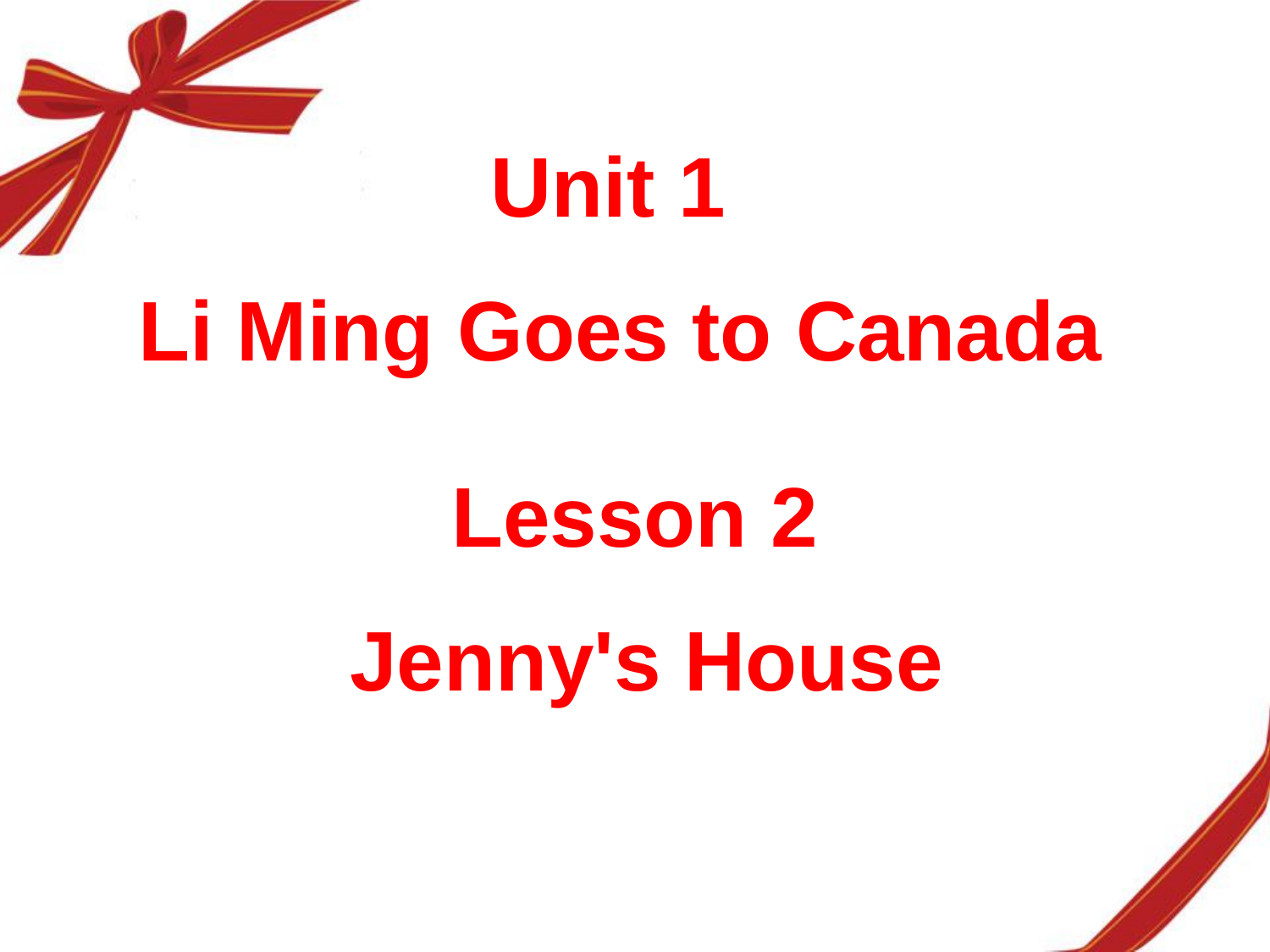

Unit 1
Li Ming Goes to Canada
Lesson 2
Jenny's House